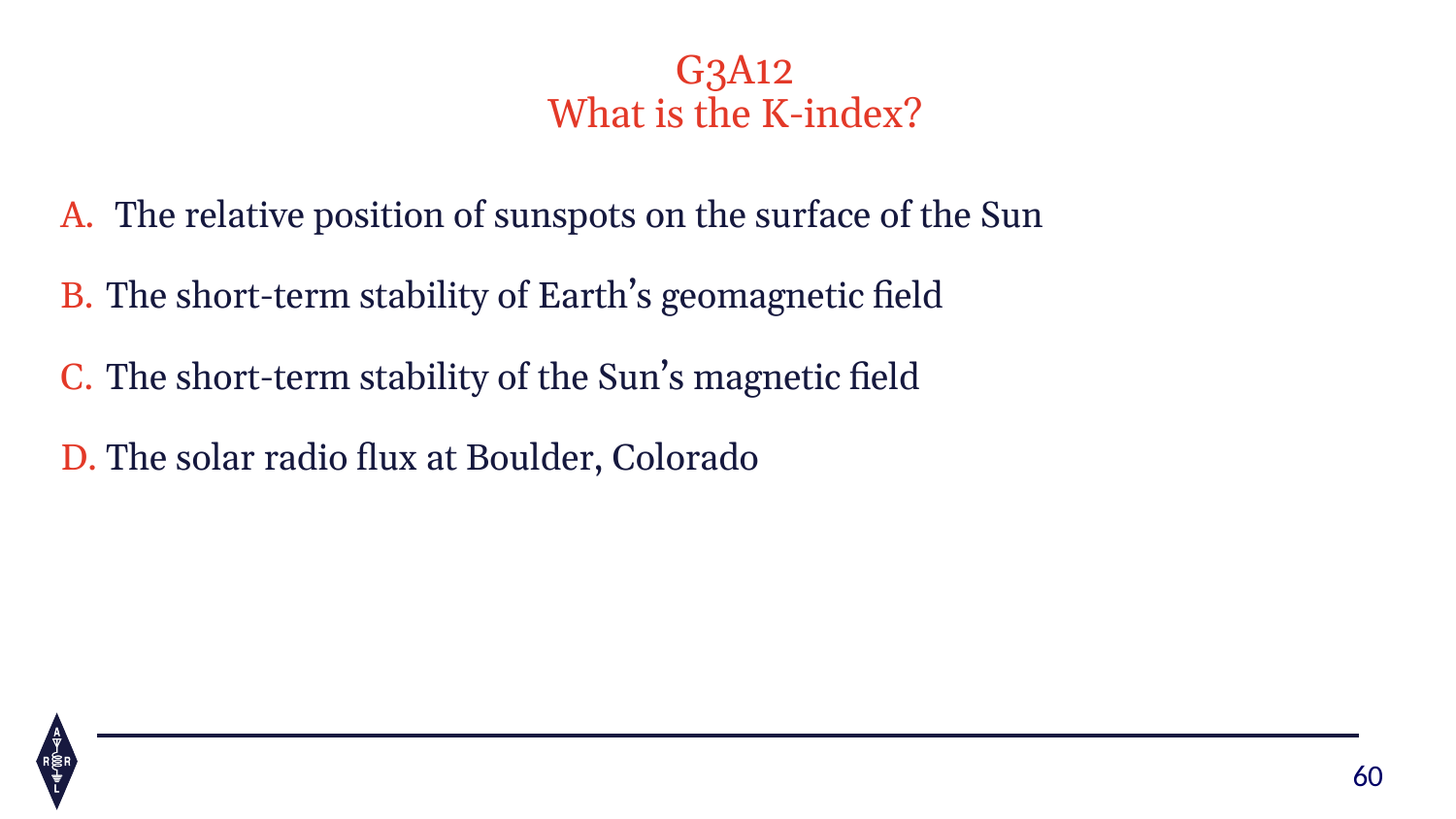

G3A12
What is the K-index?
 The relative position of sunspots on the surface of the Sun
The short-term stability of Earth’s geomagnetic field
The short-term stability of the Sun’s magnetic field
The solar radio flux at Boulder, Colorado
60